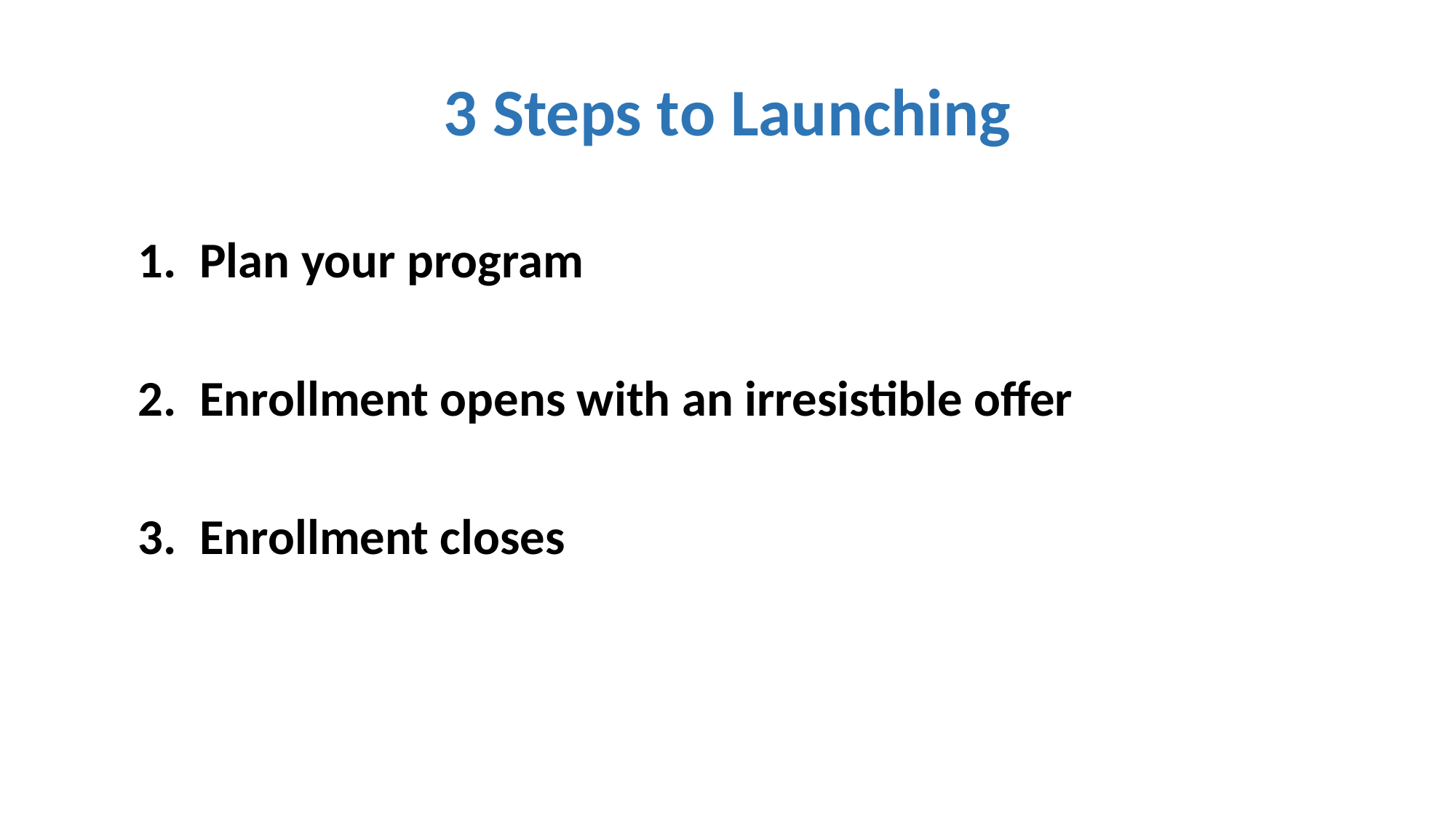

3 Steps to Launching

Plan your program

Enrollment opens with an irresistible offer

Enrollment closes